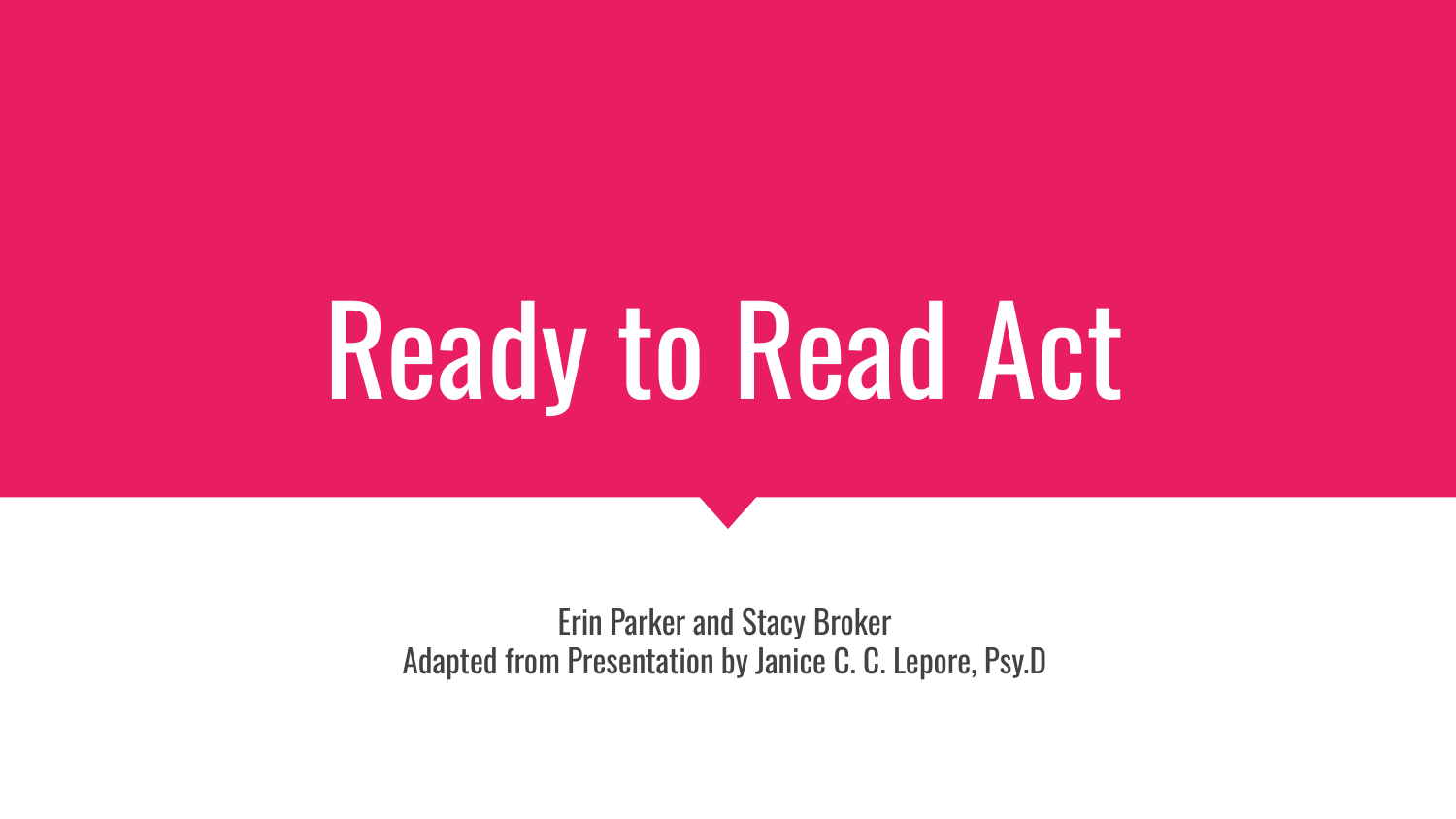

# Ready to Read Act
Erin Parker and Stacy Broker
Adapted from Presentation by Janice C. C. Lepore, Psy.D